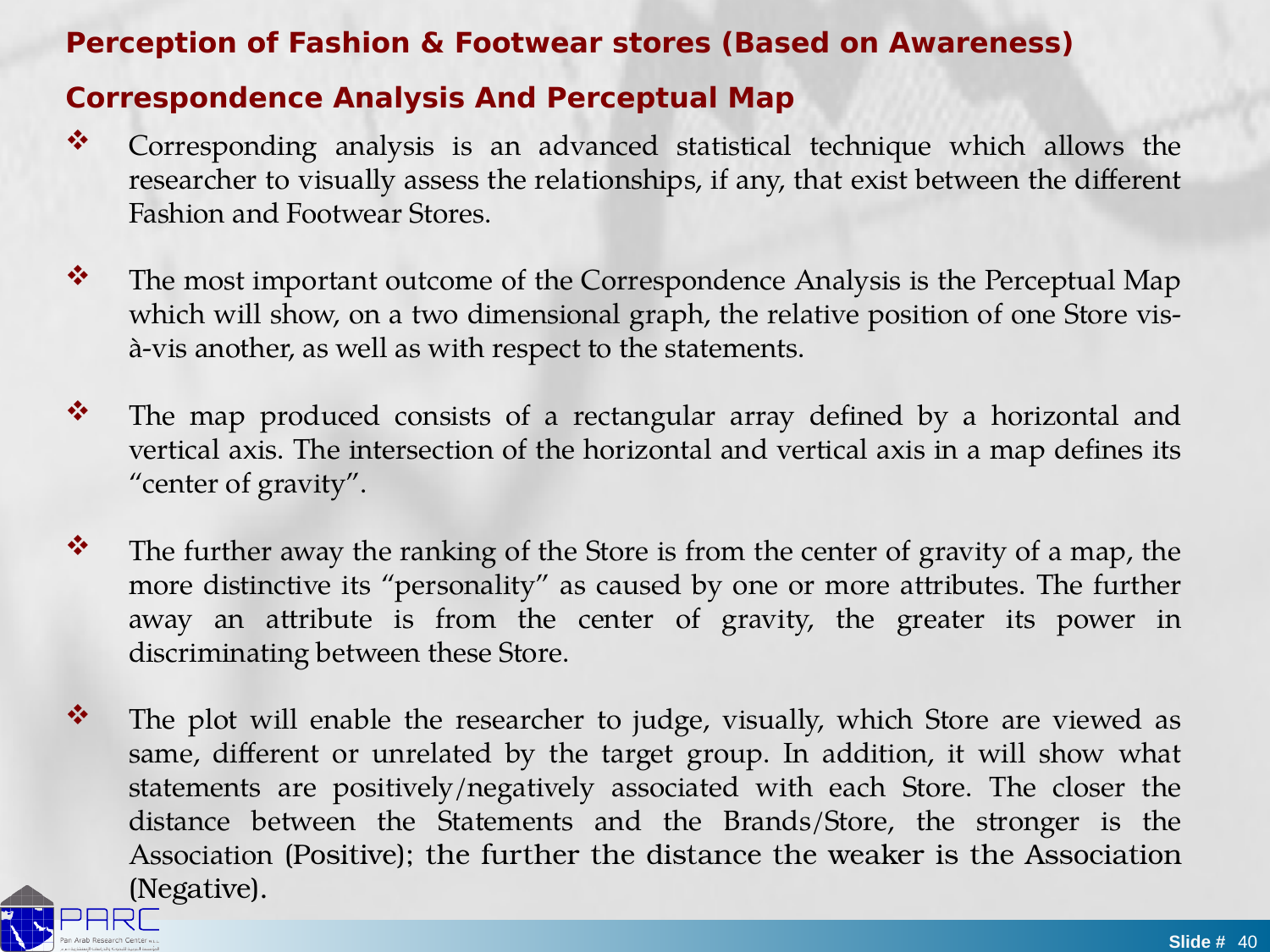

Perception of Fashion & Footwear stores (Based on Awareness)

Correspondence Analysis And Perceptual Map

Corresponding analysis is an advanced statistical technique which allows the researcher to visually assess the relationships, if any, that exist between the different Fashion and Footwear Stores.

The most important outcome of the Correspondence Analysis is the Perceptual Map which will show, on a two dimensional graph, the relative position of one Store vis-à-vis another, as well as with respect to the statements.

The map produced consists of a rectangular array defined by a horizontal and vertical axis. The intersection of the horizontal and vertical axis in a map defines its “center of gravity”.

The further away the ranking of the Store is from the center of gravity of a map, the more distinctive its “personality” as caused by one or more attributes. The further away an attribute is from the center of gravity, the greater its power in discriminating between these Store.

The plot will enable the researcher to judge, visually, which Store are viewed as same, different or unrelated by the target group. In addition, it will show what statements are positively/negatively associated with each Store. The closer the distance between the Statements and the Brands/Store, the stronger is the Association (Positive); the further the distance the weaker is the Association (Negative).
40